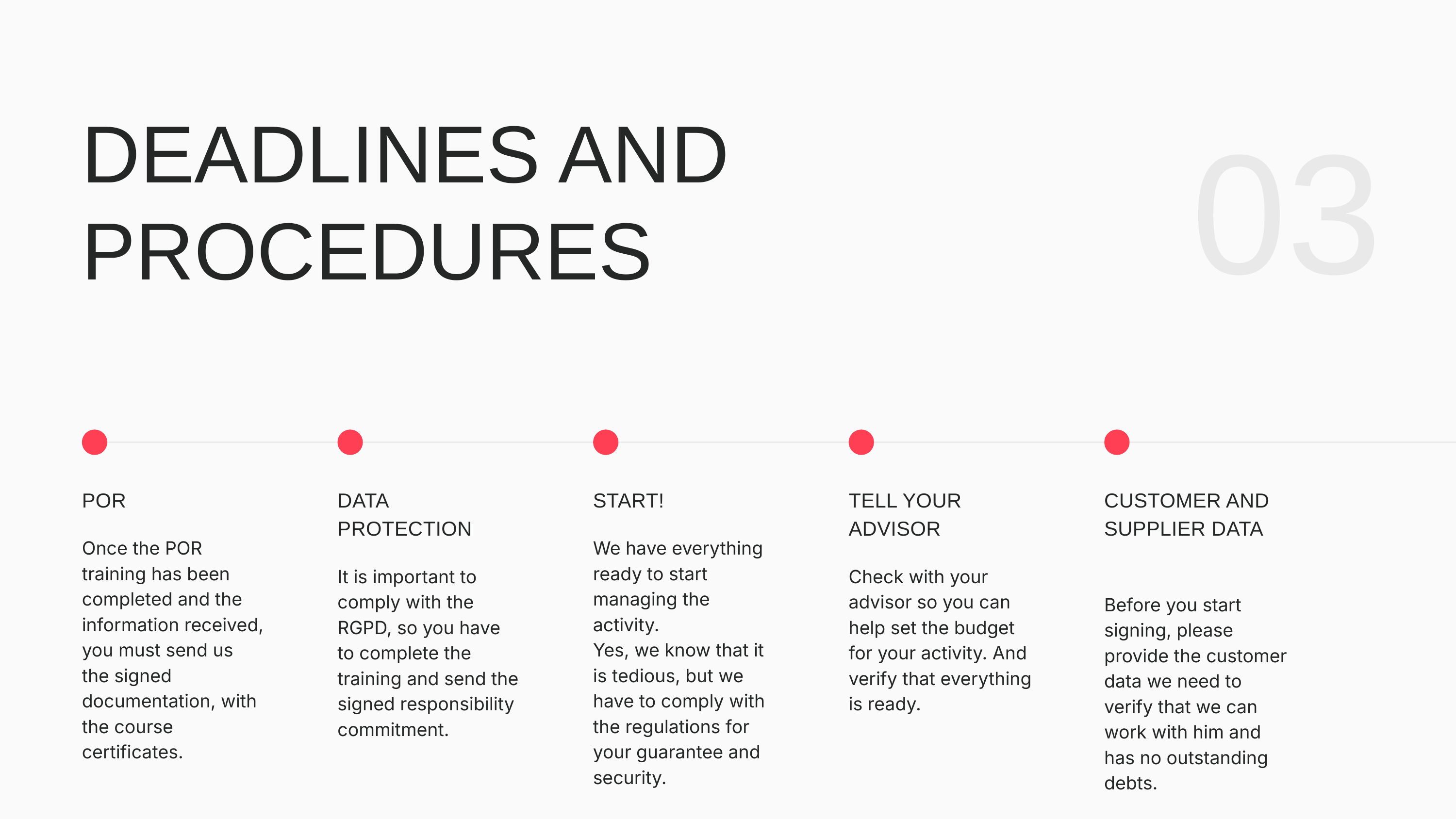

03

DEADLINES AND PROCEDURES

POR
Once the POR training has been completed and the information received, you must send us the signed documentation, with the course certificates.
DATA PROTECTION
It is important to comply with the RGPD, so you have to complete the training and send the signed responsibility commitment.
START!
We have everything ready to start managing the activity.
Yes, we know that it is tedious, but we have to comply with the regulations for your guarantee and security.
TELL YOUR ADVISOR
Check with your advisor so you can help set the budget for your activity. And verify that everything is ready.
CUSTOMER AND SUPPLIER DATA
Before you start signing, please provide the customer data we need to verify that we can work with him and has no outstanding debts.